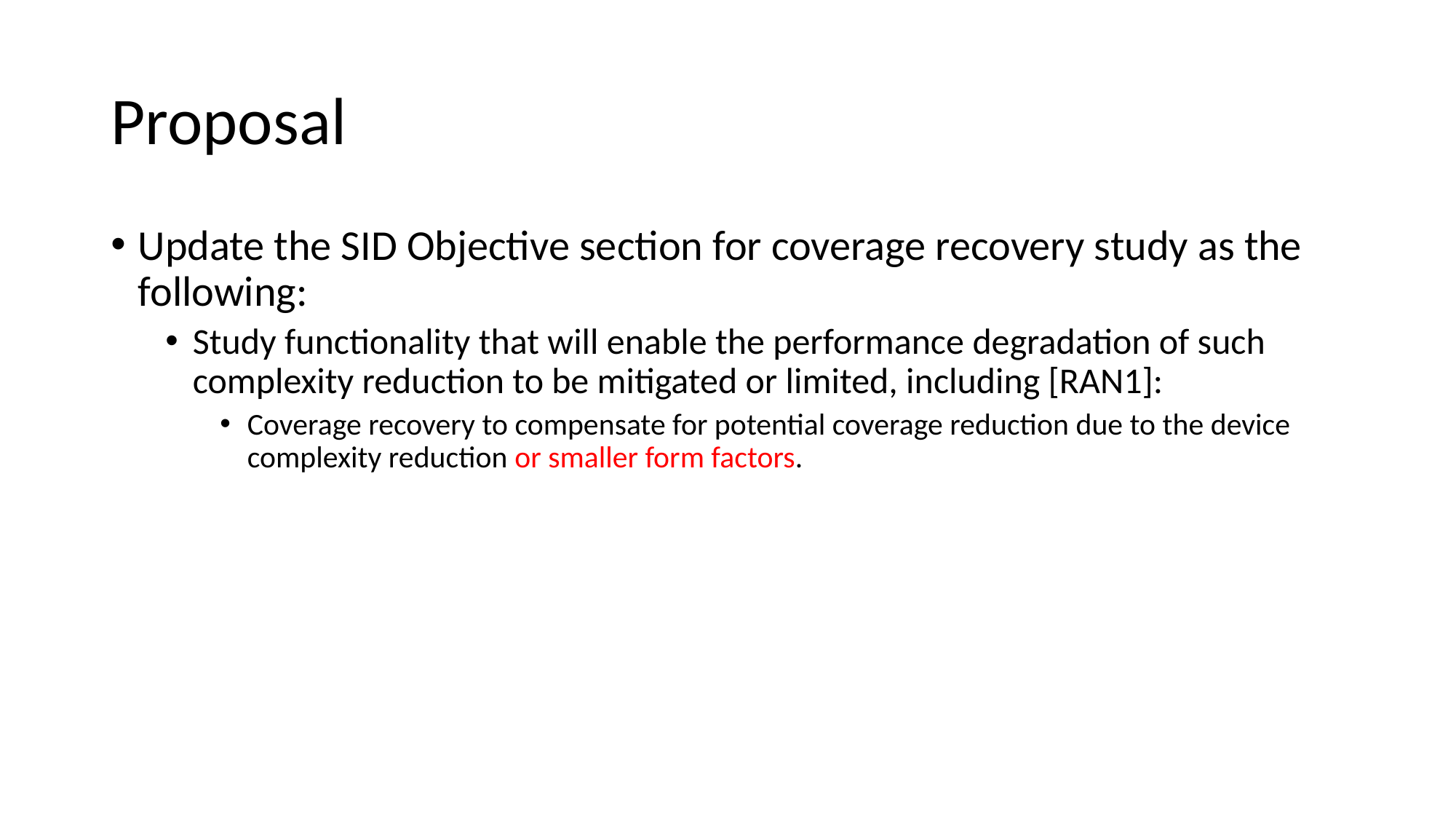

# Proposal
Update the SID Objective section for coverage recovery study as the following:
Study functionality that will enable the performance degradation of such complexity reduction to be mitigated or limited, including [RAN1]:
Coverage recovery to compensate for potential coverage reduction due to the device complexity reduction or smaller form factors.